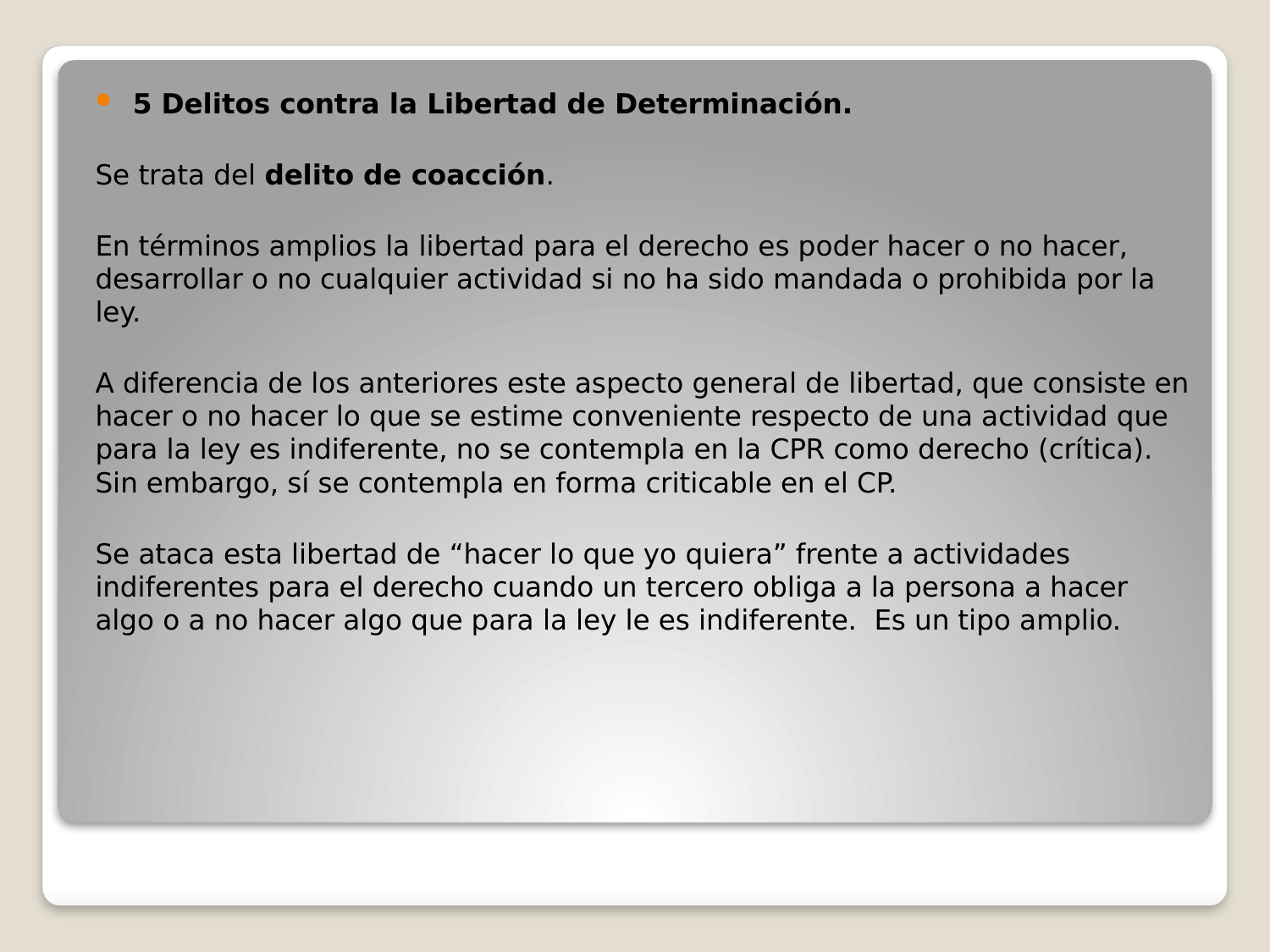

5 Delitos contra la Libertad de Determinación.

Se trata del delito de coacción.

En términos amplios la libertad para el derecho es poder hacer o no hacer, desarrollar o no cualquier actividad si no ha sido mandada o prohibida por la ley.

A diferencia de los anteriores este aspecto general de libertad, que consiste en hacer o no hacer lo que se estime conveniente respecto de una actividad que para la ley es indiferente, no se contempla en la CPR como derecho (crítica).  Sin embargo, sí se contempla en forma criticable en el CP.

Se ataca esta libertad de “hacer lo que yo quiera” frente a actividades indiferentes para el derecho cuando un tercero obliga a la persona a hacer algo o a no hacer algo que para la ley le es indiferente.  Es un tipo amplio.

#